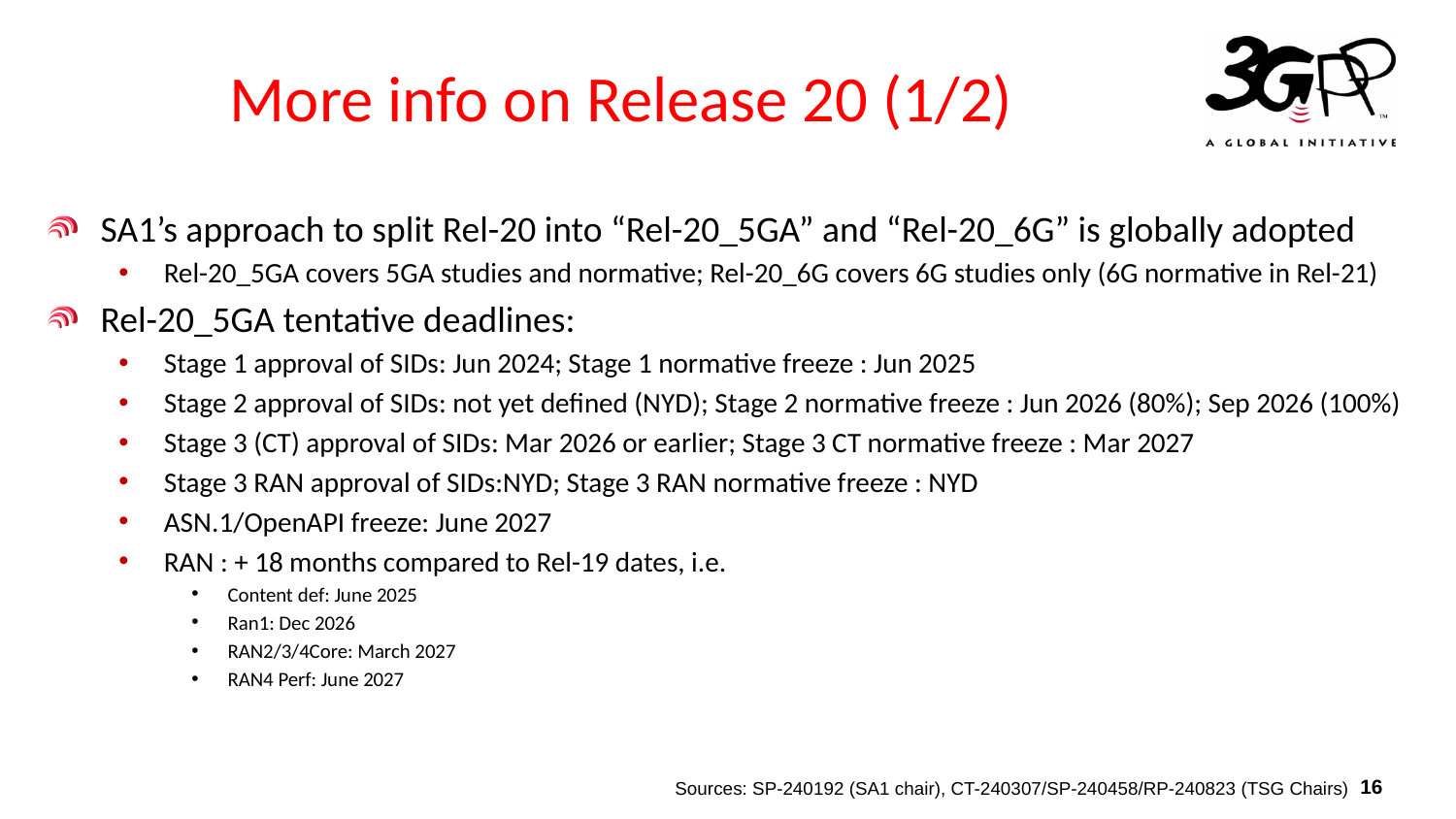

# More info on Release 20 (1/2)
SA1’s approach to split Rel-20 into “Rel-20_5GA” and “Rel-20_6G” is globally adopted
Rel-20_5GA covers 5GA studies and normative; Rel-20_6G covers 6G studies only (6G normative in Rel-21)
Rel-20_5GA tentative deadlines:
Stage 1 approval of SIDs: Jun 2024; Stage 1 normative freeze : Jun 2025
Stage 2 approval of SIDs: not yet defined (NYD); Stage 2 normative freeze : Jun 2026 (80%); Sep 2026 (100%)
Stage 3 (CT) approval of SIDs: Mar 2026 or earlier; Stage 3 CT normative freeze : Mar 2027
Stage 3 RAN approval of SIDs:NYD; Stage 3 RAN normative freeze : NYD
ASN.1/OpenAPI freeze: June 2027
RAN : + 18 months compared to Rel-19 dates, i.e.
Content def: June 2025
Ran1: Dec 2026
RAN2/3/4Core: March 2027
RAN4 Perf: June 2027

Sources: SP-240192 (SA1 chair), CT-240307/SP-240458/RP-240823 (TSG Chairs)